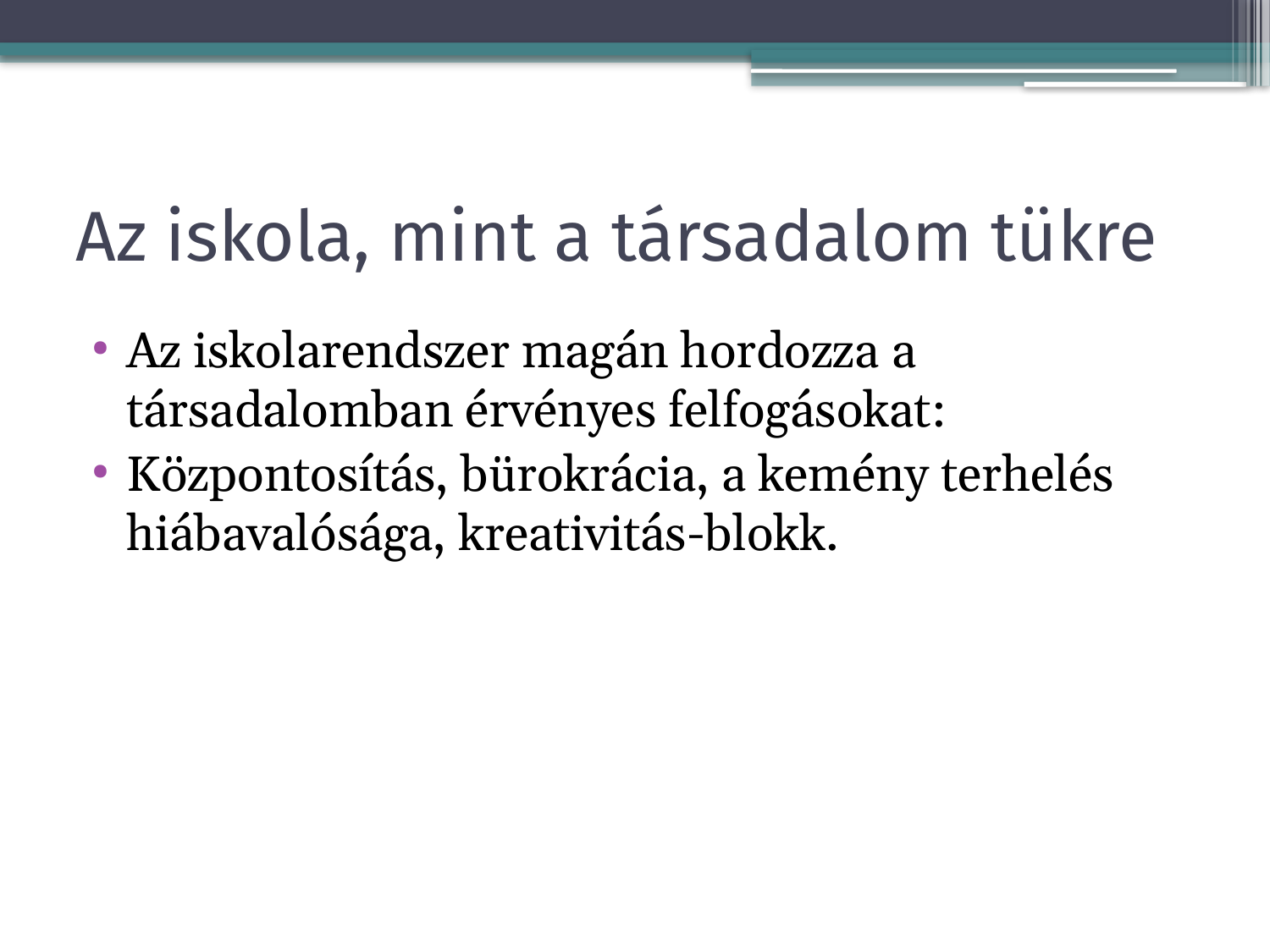

# Az iskola, mint a társadalom tükre
Az iskolarendszer magán hordozza a társadalomban érvényes felfogásokat:
Központosítás, bürokrácia, a kemény terhelés hiábavalósága, kreativitás-blokk.